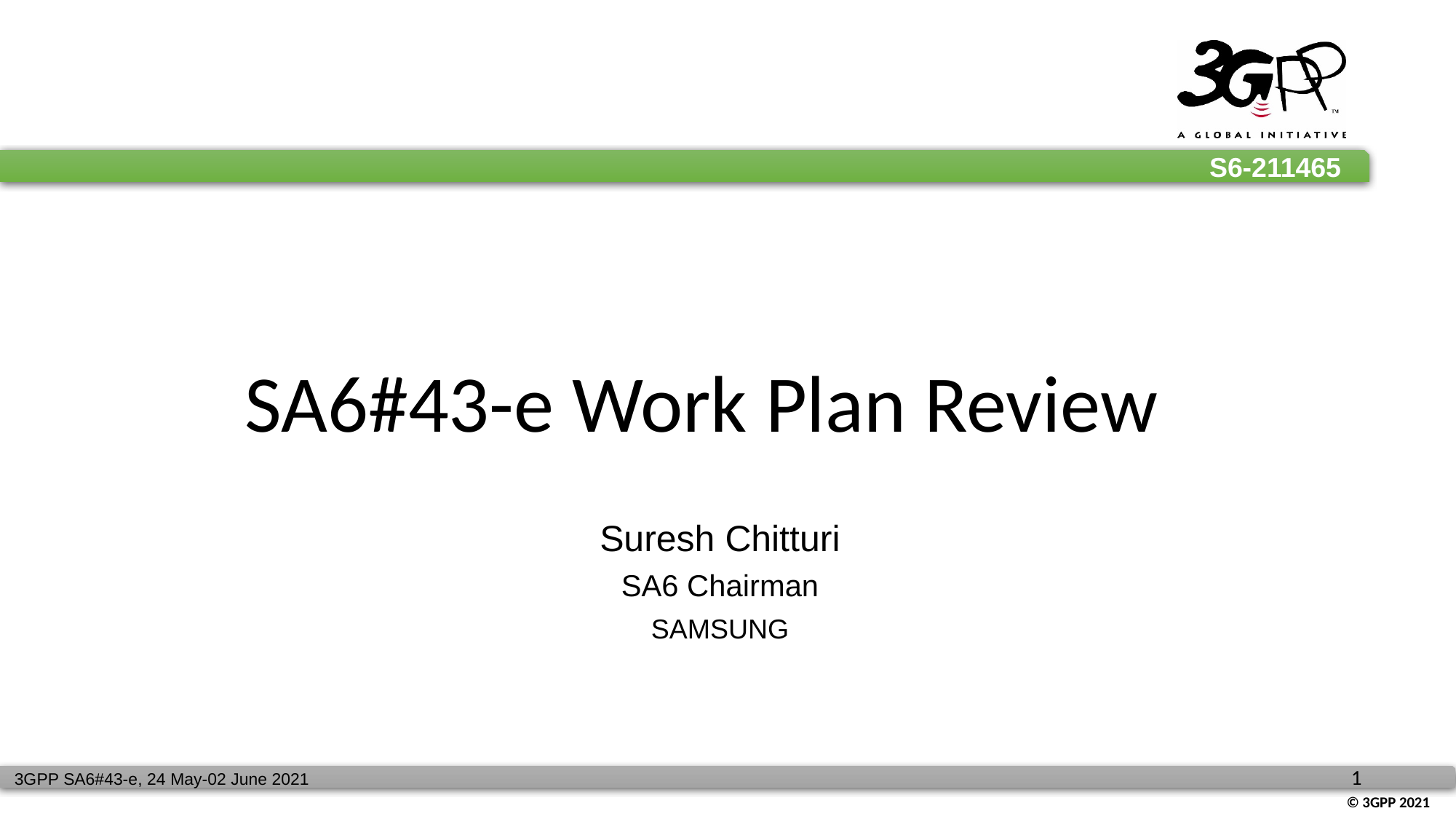

# SA6#43-e Work Plan Review
Suresh Chitturi
SA6 Chairman
SAMSUNG